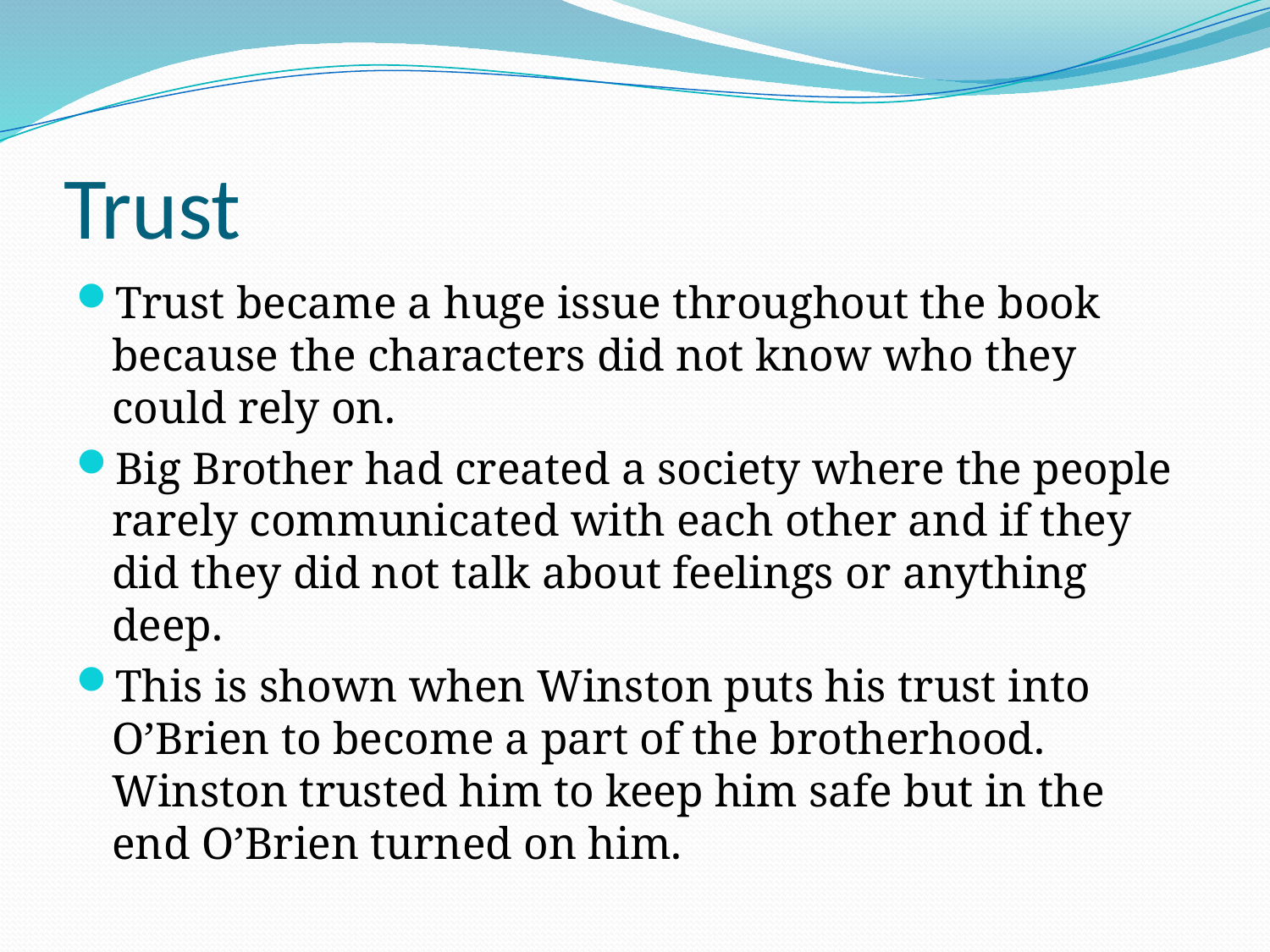

# Trust
Trust became a huge issue throughout the book because the characters did not know who they could rely on.
Big Brother had created a society where the people rarely communicated with each other and if they did they did not talk about feelings or anything deep.
This is shown when Winston puts his trust into O’Brien to become a part of the brotherhood.  Winston trusted him to keep him safe but in the end O’Brien turned on him.